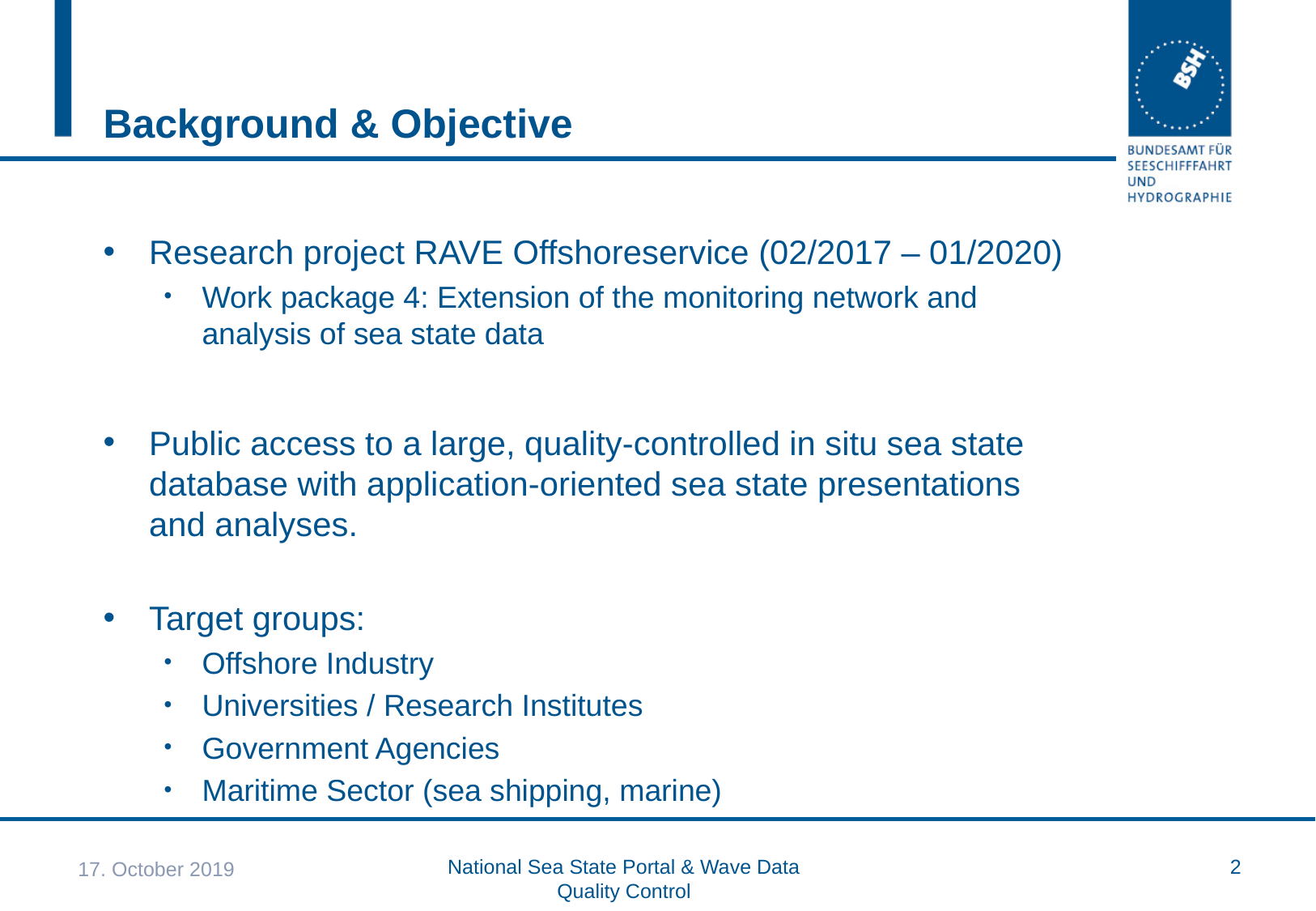

# Background & Objective
Research project RAVE Offshoreservice (02/2017 – 01/2020)
Work package 4: Extension of the monitoring network and analysis of sea state data

Public access to a large, quality-controlled in situ sea state database with application-oriented sea state presentations and analyses.

Target groups:
Offshore Industry
Universities / Research Institutes
Government Agencies
Maritime Sector (sea shipping, marine)
17. October 2019
National Sea State Portal & Wave Data Quality Control
2